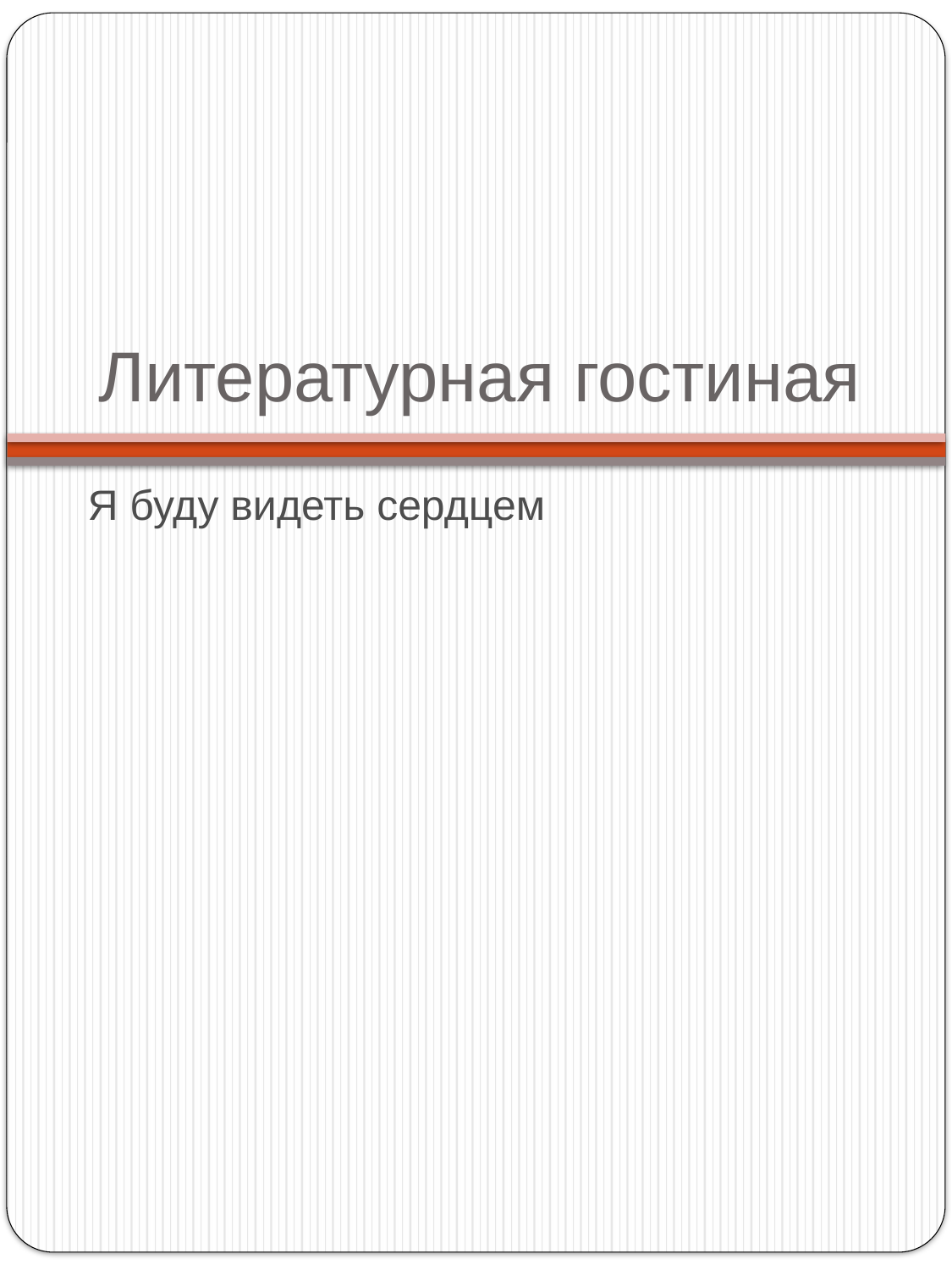

# Литературная гостиная
Я буду видеть сердцем